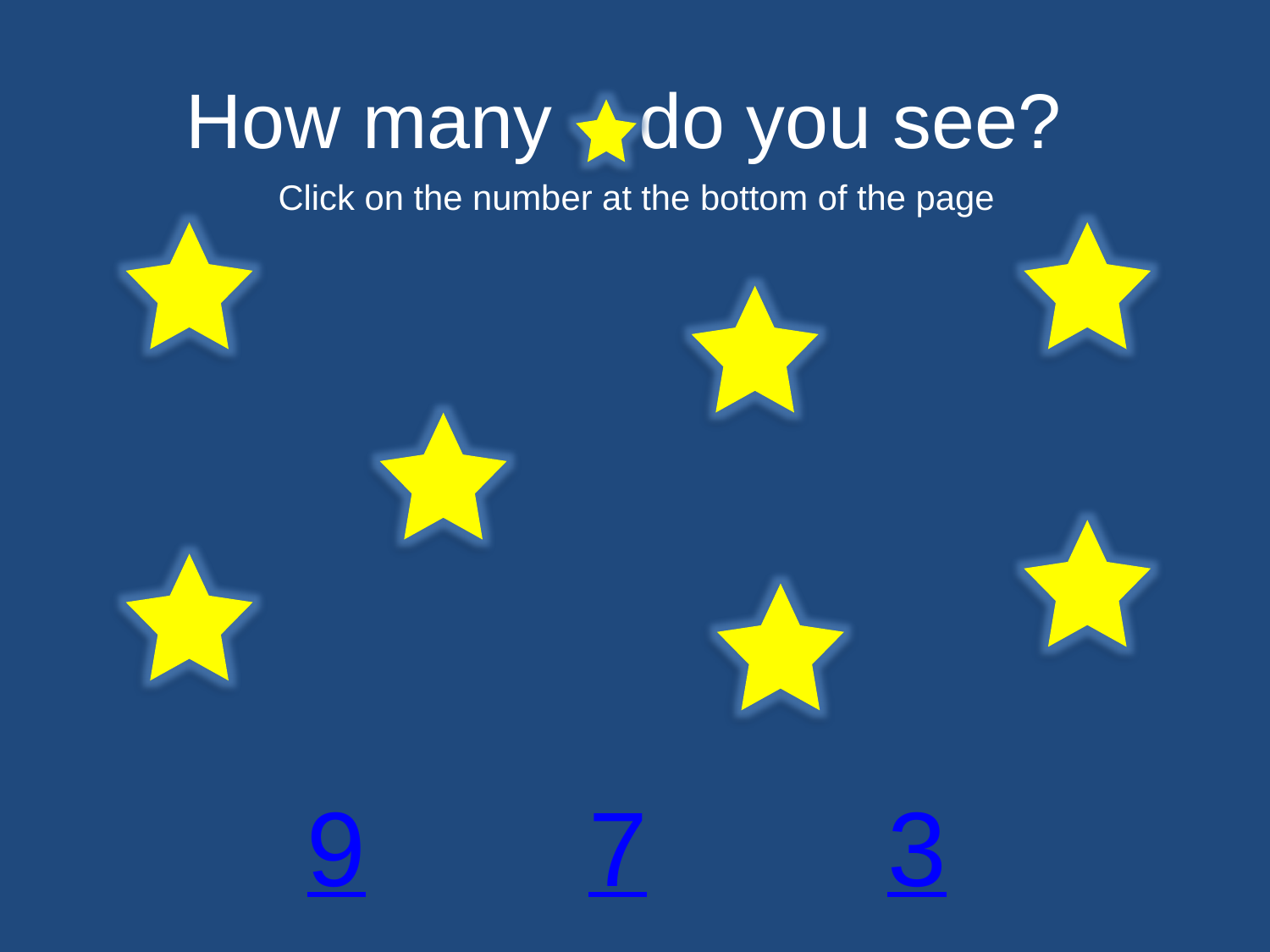

# How many    do you see?

Click on the number at the bottom of the page

9
7
3